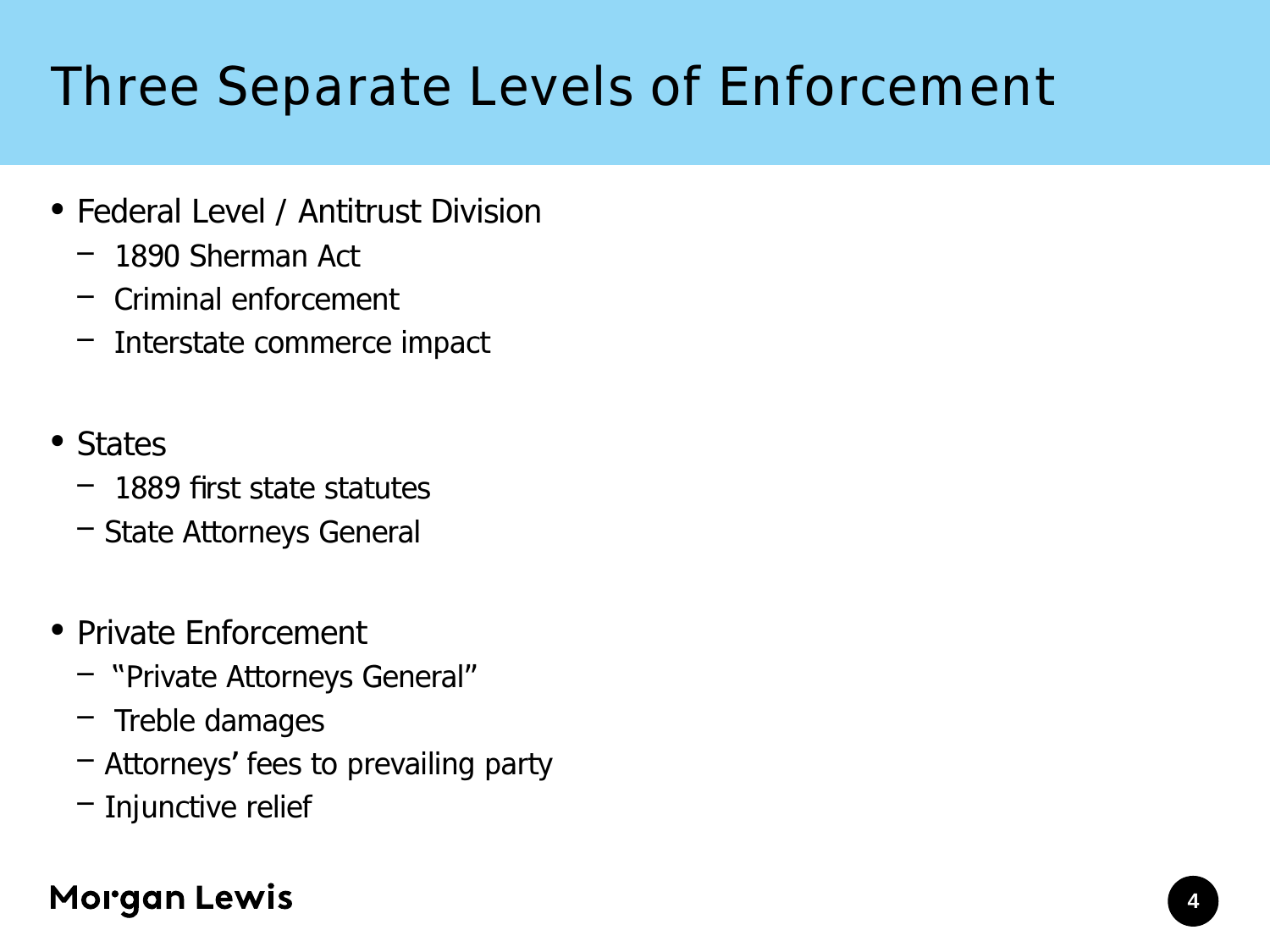

# Three Separate Levels of Enforcement
Federal Level / Antitrust Division
 1890 Sherman Act
 Criminal enforcement
 Interstate commerce impact

States
 1889 first state statutes
State Attorneys General

Private Enforcement
 “Private Attorneys General”
 Treble damages
Attorneys’ fees to prevailing party
Injunctive relief
4